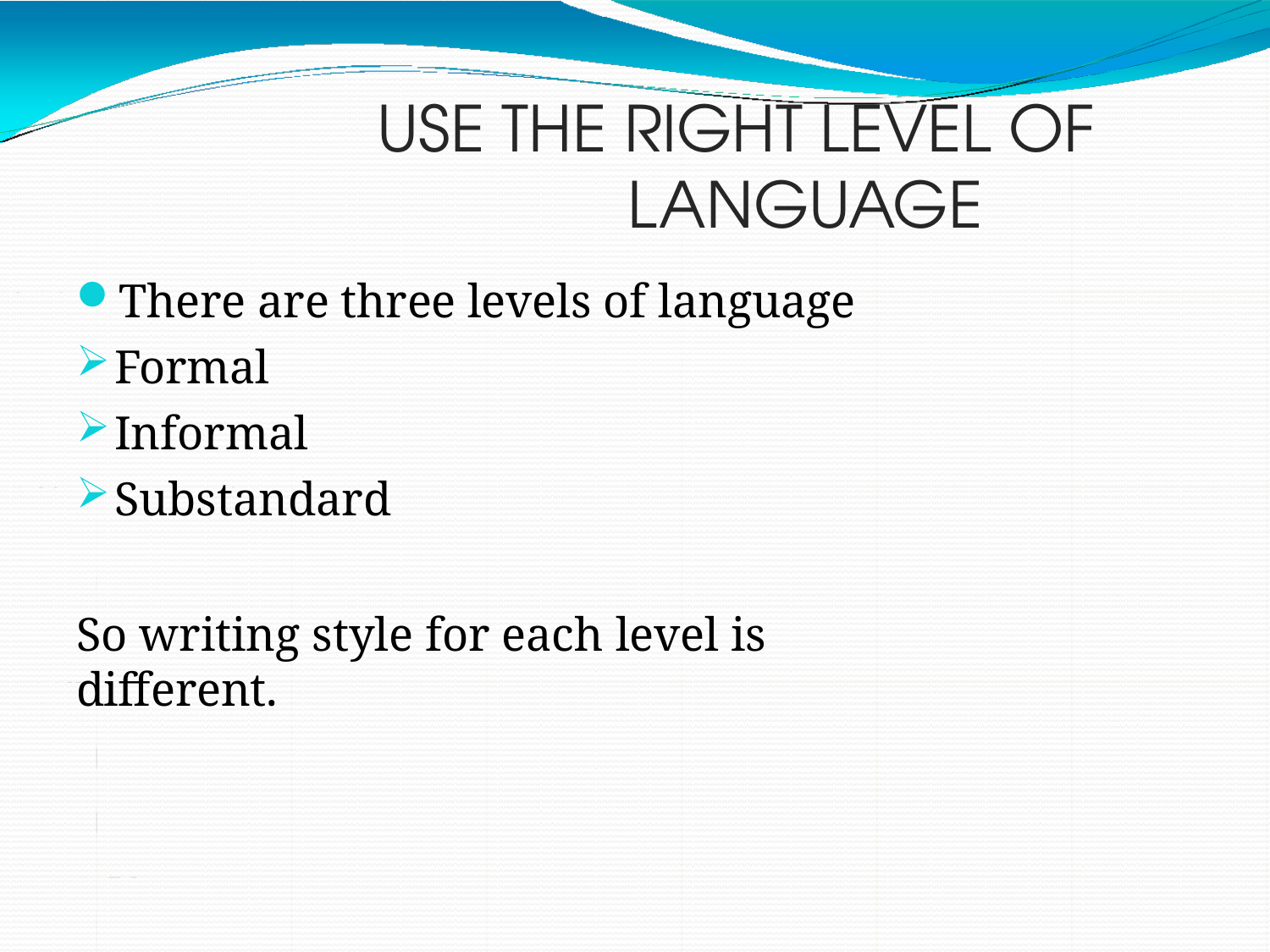

# USE THE RIGHT LEVEL OF  LANGUAGE
There are three levels of language
Formal
Informal
Substandard

So writing style for each level is different.